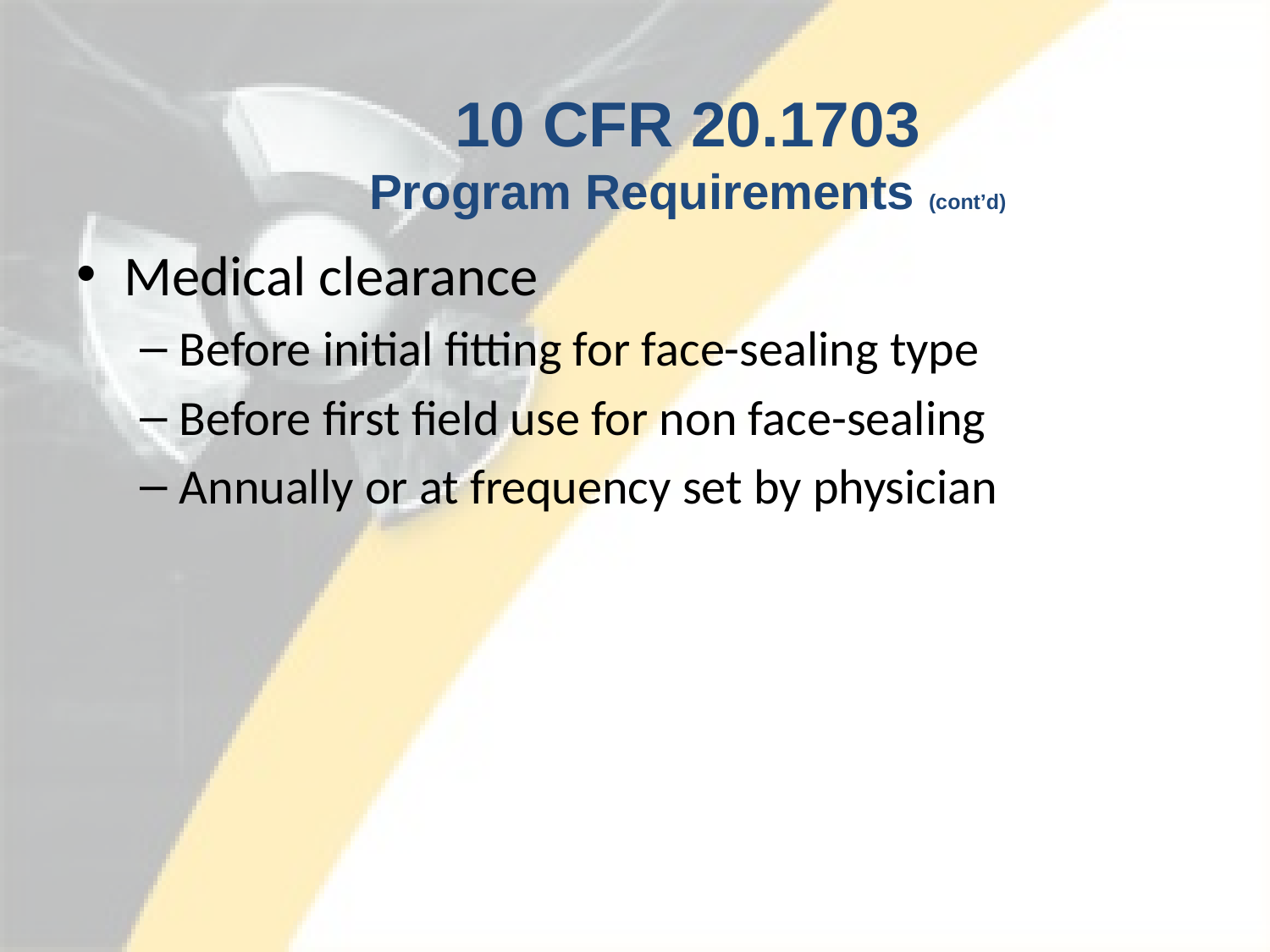

10 CFR 20.1703
Program Requirements (cont’d)
Medical clearance
Before initial fitting for face-sealing type
Before first field use for non face-sealing
Annually or at frequency set by physician